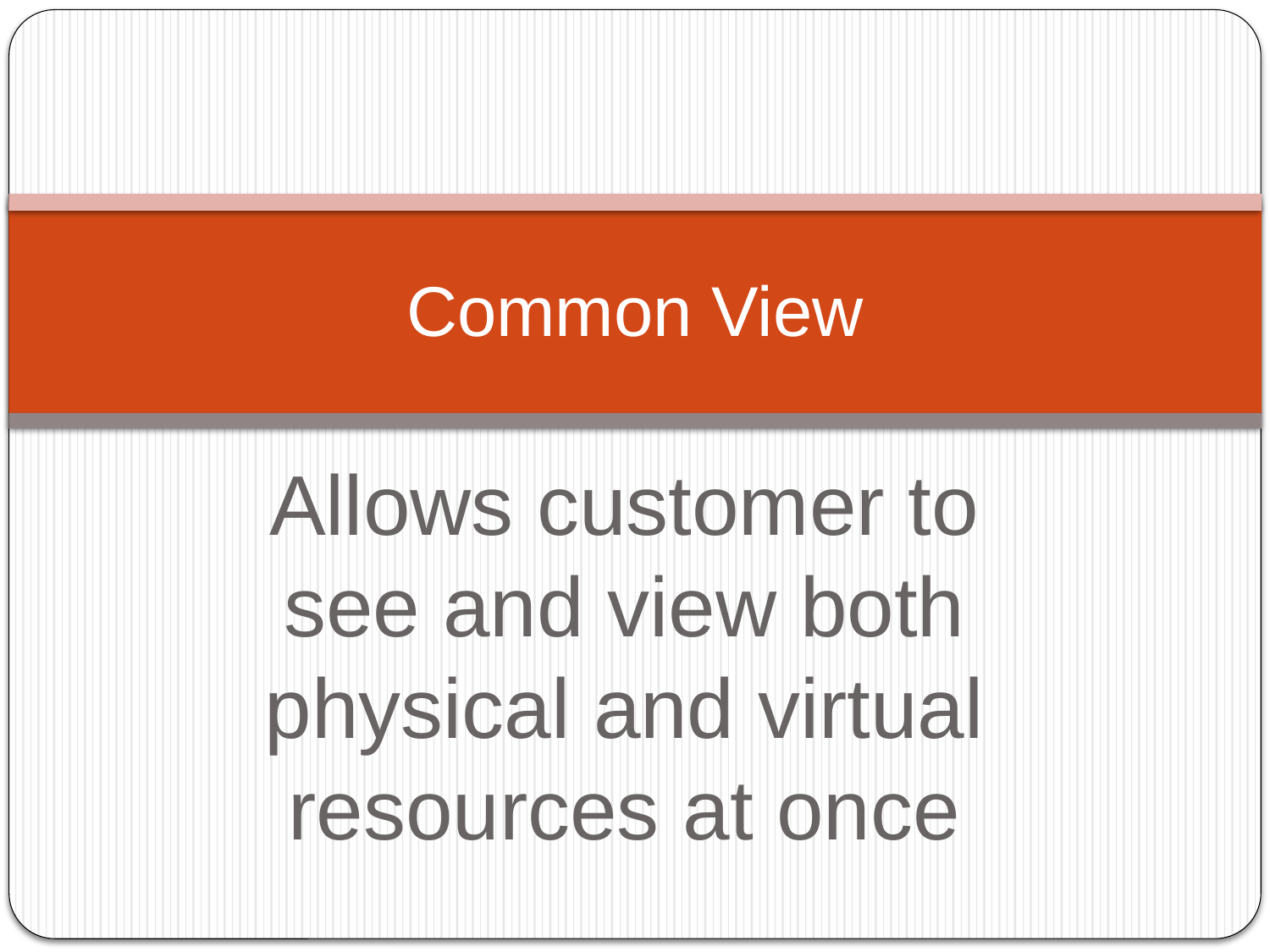

# Common View
Allows customer to see and view both physical and virtual resources at once